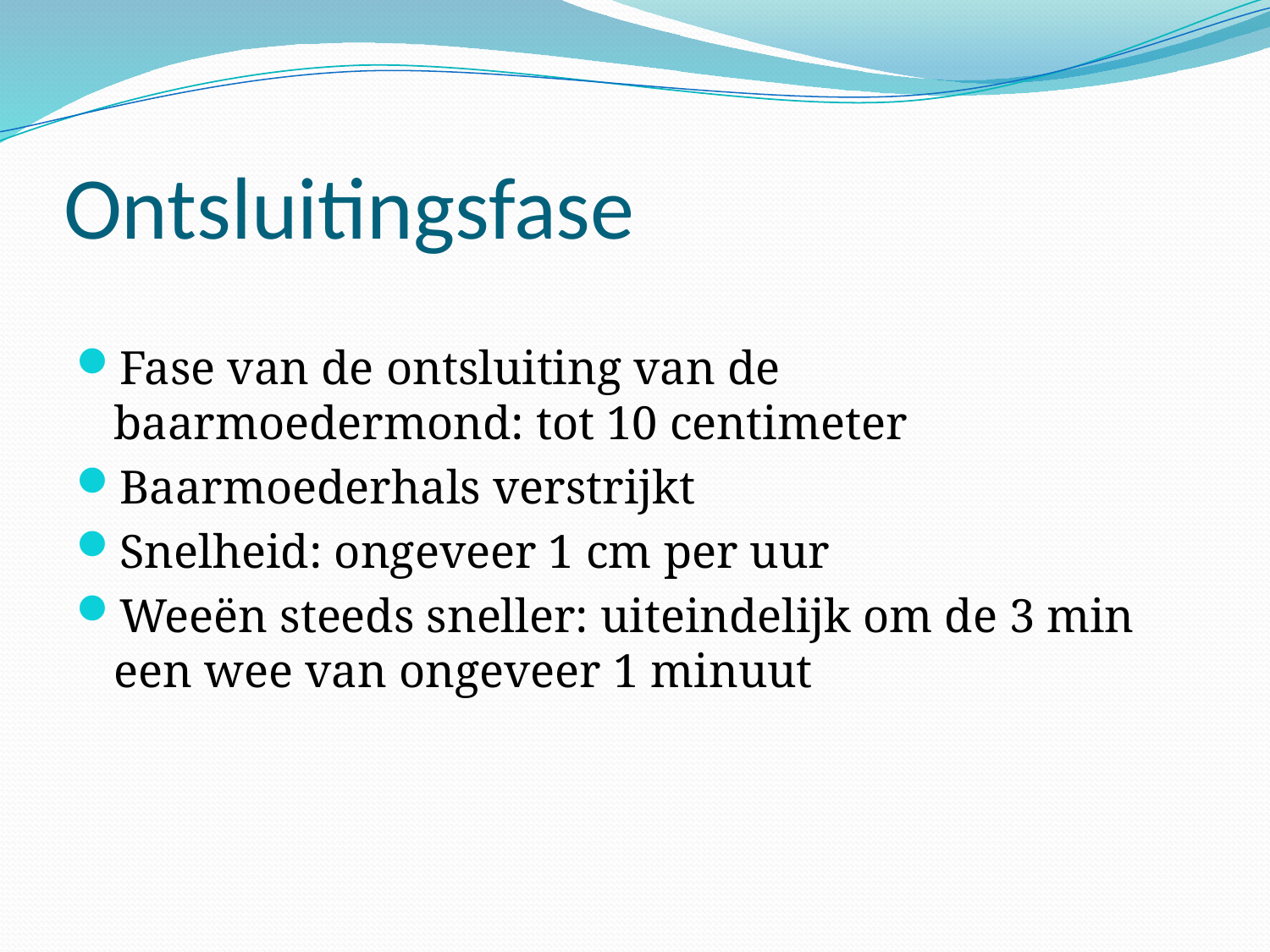

# Ontsluitingsfase

Fase van de ontsluiting van de baarmoedermond: tot 10 centimeter
Baarmoederhals verstrijkt
Snelheid: ongeveer 1 cm per uur
Weeën steeds sneller: uiteindelijk om de 3 min een wee van ongeveer 1 minuut